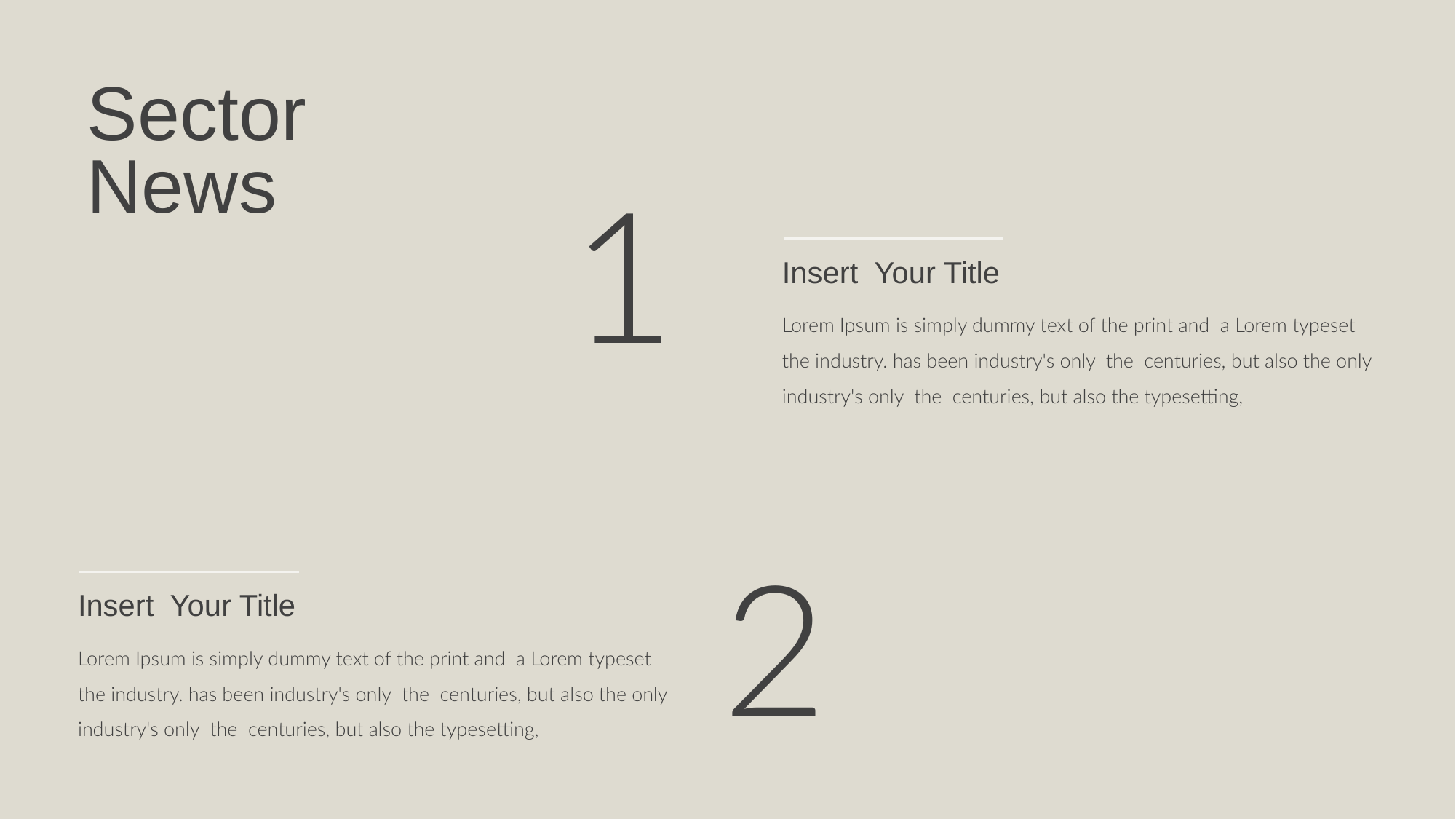

Sector News
1

Insert  Your Title
Lorem Ipsum is simply dummy text of the print and  a Lorem typeset
the industry. has been industry's only  the  centuries, but also the only
industry's only  the  centuries, but also the typesetting,

2
Insert  Your Title
Lorem Ipsum is simply dummy text of the print and  a Lorem typeset
the industry. has been industry's only  the  centuries, but also the only
industry's only  the  centuries, but also the typesetting,